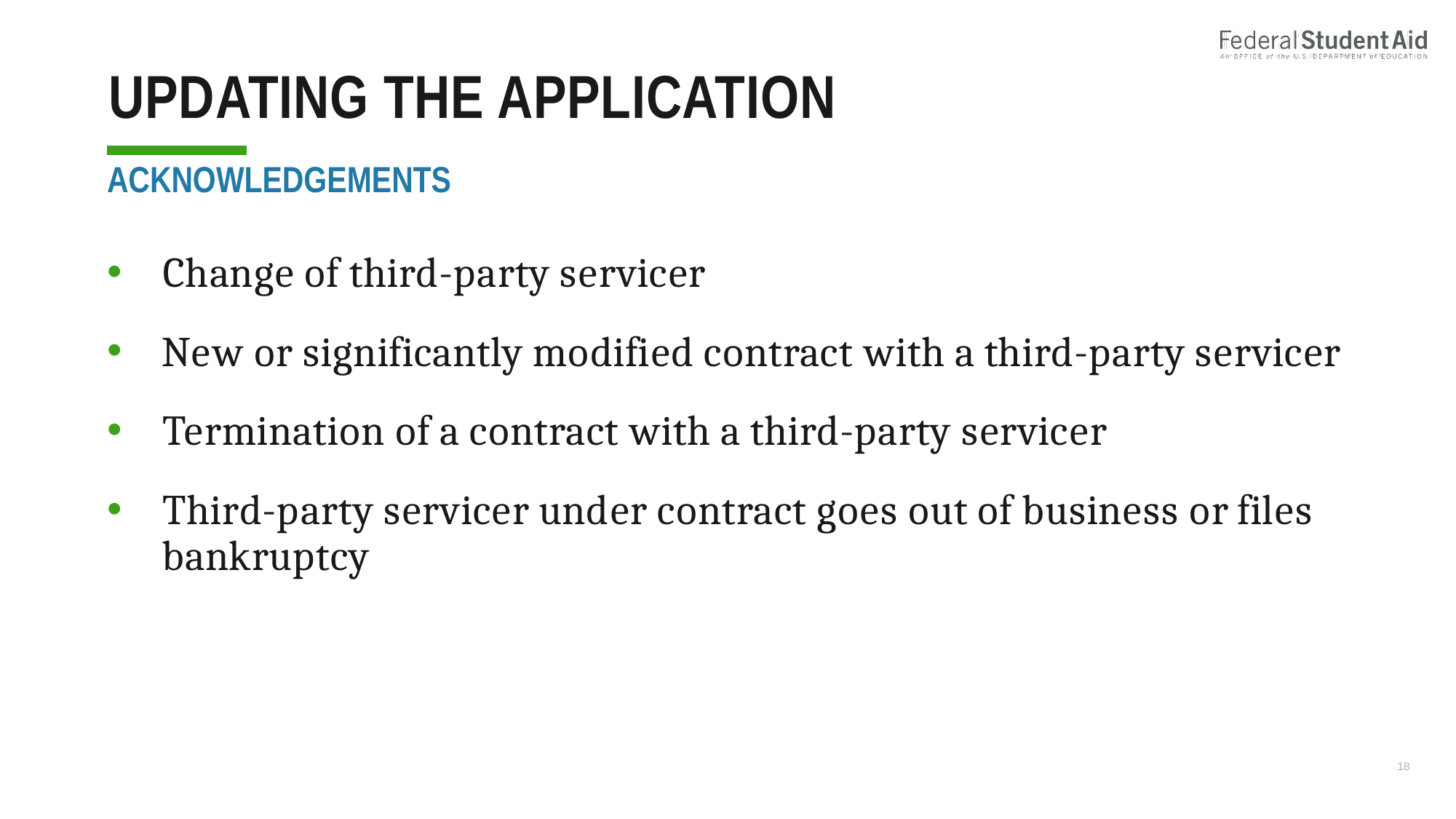

# Updating the application
acknowledgements
Change of third-party servicer
New or significantly modified contract with a third-party servicer
Termination of a contract with a third-party servicer
Third-party servicer under contract goes out of business or files bankruptcy

18